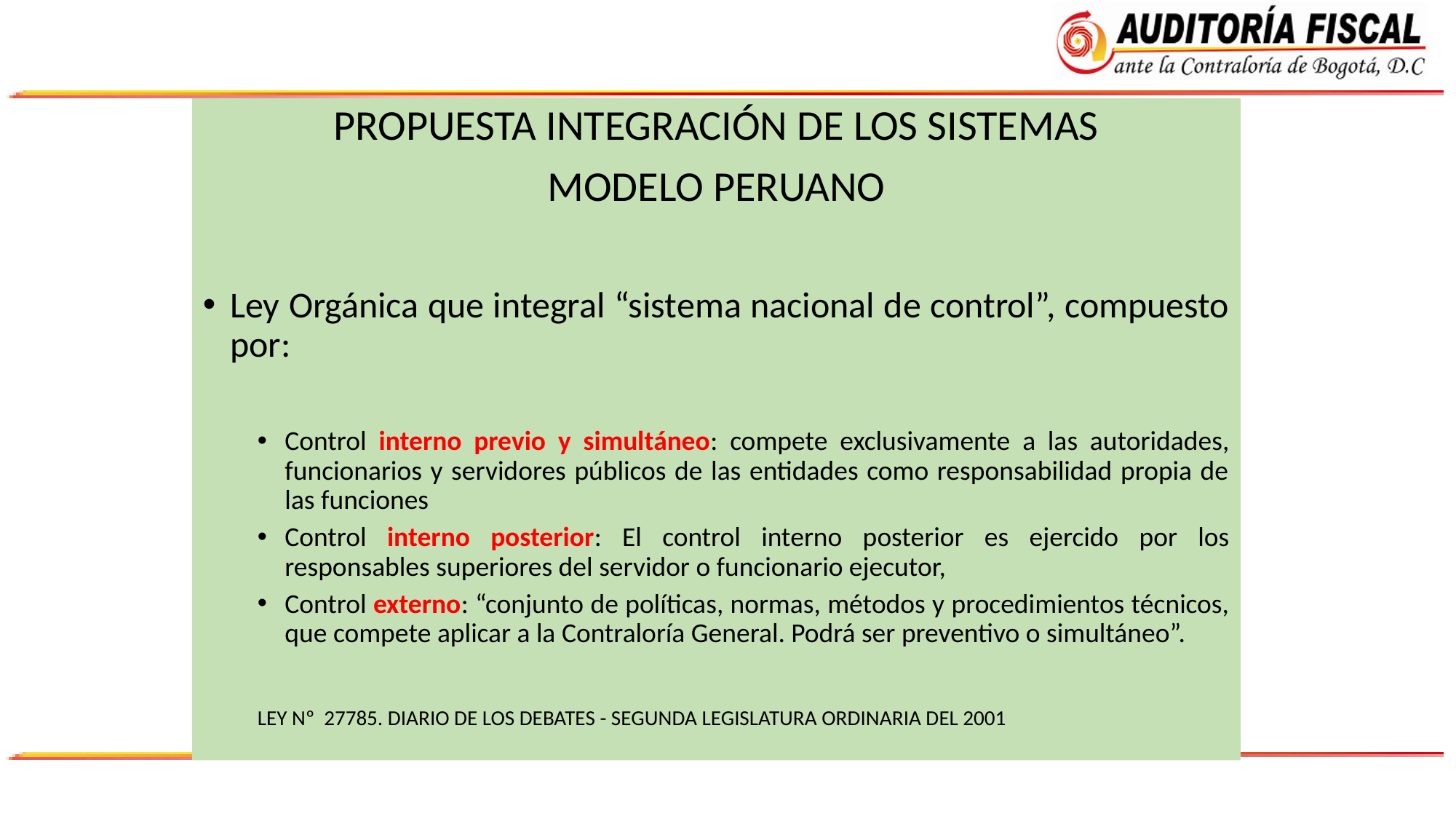

PROPUESTA INTEGRACIÓN DE LOS SISTEMAS
MODELO PERUANO

Ley Orgánica que integral “sistema nacional de control”, compuesto por:

Control interno previo y simultáneo: compete exclusivamente a las autoridades, funcionarios y servidores públicos de las entidades como responsabilidad propia de las funciones
Control interno posterior: El control interno posterior es ejercido por los responsables superiores del servidor o funcionario ejecutor,
Control externo: “conjunto de políticas, normas, métodos y procedimientos técnicos, que compete aplicar a la Contraloría General. Podrá ser preventivo o simultáneo”.

LEY Nº  27785. DIARIO DE LOS DEBATES - SEGUNDA LEGISLATURA ORDINARIA DEL 2001